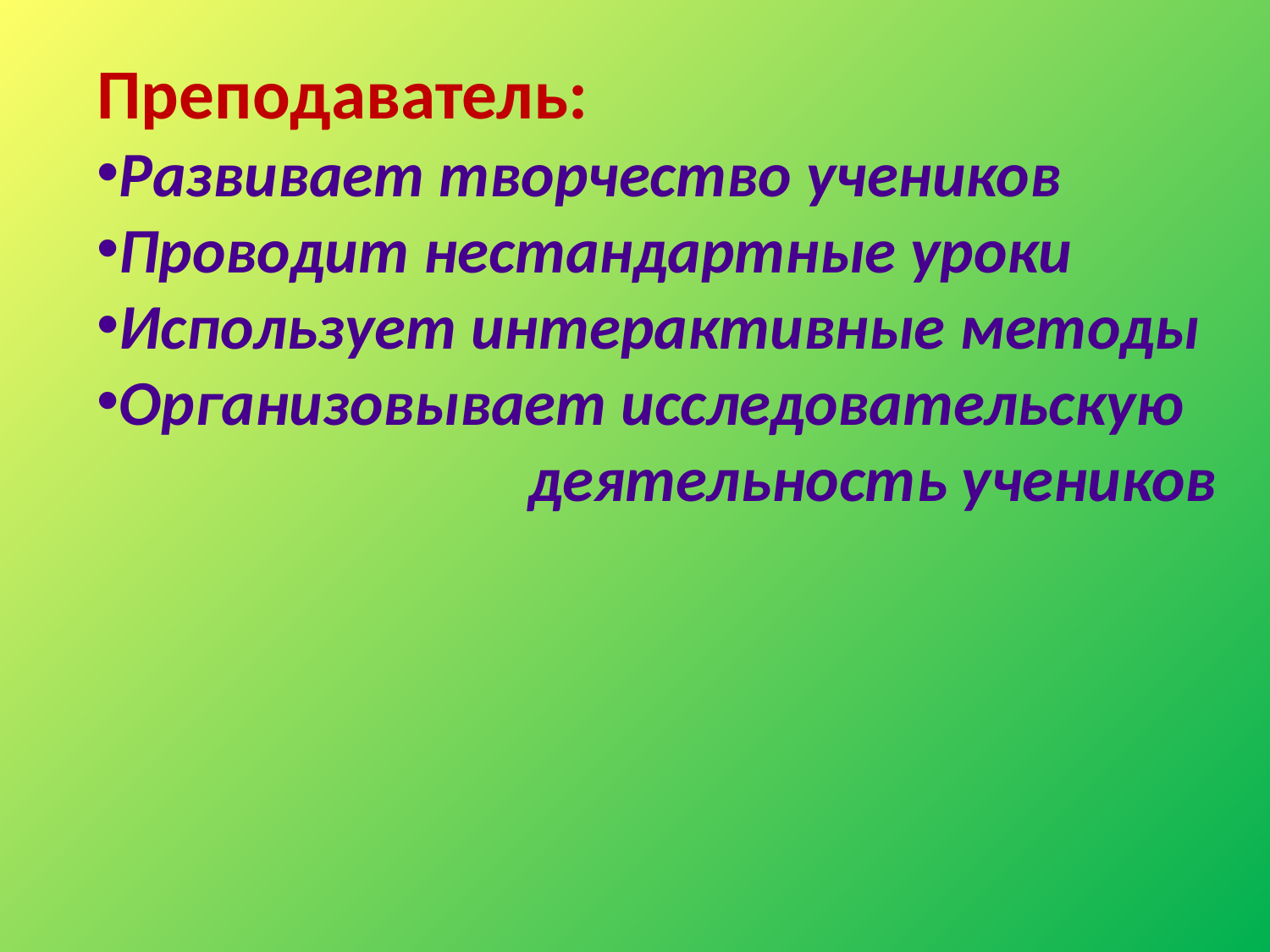

Преподаватель:
Развивает творчество учеников
Проводит нестандартные уроки
Использует интерактивные методы
Организовывает исследовательскую
                              деятельность учеников